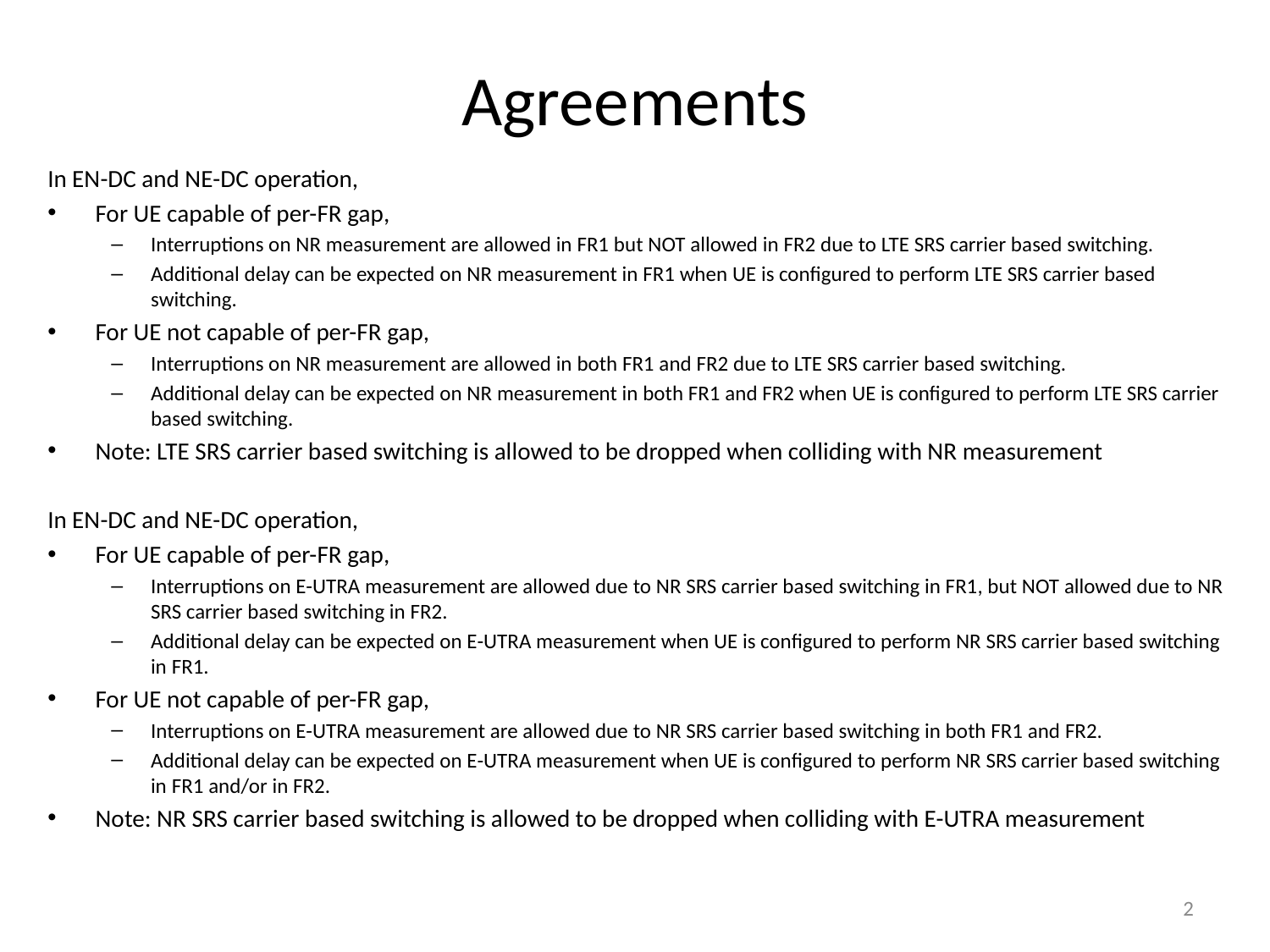

# Agreements
In EN-DC and NE-DC operation,
For UE capable of per-FR gap,
Interruptions on NR measurement are allowed in FR1 but NOT allowed in FR2 due to LTE SRS carrier based switching.
Additional delay can be expected on NR measurement in FR1 when UE is configured to perform LTE SRS carrier based switching.
For UE not capable of per-FR gap,
Interruptions on NR measurement are allowed in both FR1 and FR2 due to LTE SRS carrier based switching.
Additional delay can be expected on NR measurement in both FR1 and FR2 when UE is configured to perform LTE SRS carrier based switching.
Note: LTE SRS carrier based switching is allowed to be dropped when colliding with NR measurement

In EN-DC and NE-DC operation,
For UE capable of per-FR gap,
Interruptions on E-UTRA measurement are allowed due to NR SRS carrier based switching in FR1, but NOT allowed due to NR SRS carrier based switching in FR2.
Additional delay can be expected on E-UTRA measurement when UE is configured to perform NR SRS carrier based switching in FR1.
For UE not capable of per-FR gap,
Interruptions on E-UTRA measurement are allowed due to NR SRS carrier based switching in both FR1 and FR2.
Additional delay can be expected on E-UTRA measurement when UE is configured to perform NR SRS carrier based switching in FR1 and/or in FR2.
Note: NR SRS carrier based switching is allowed to be dropped when colliding with E-UTRA measurement

2